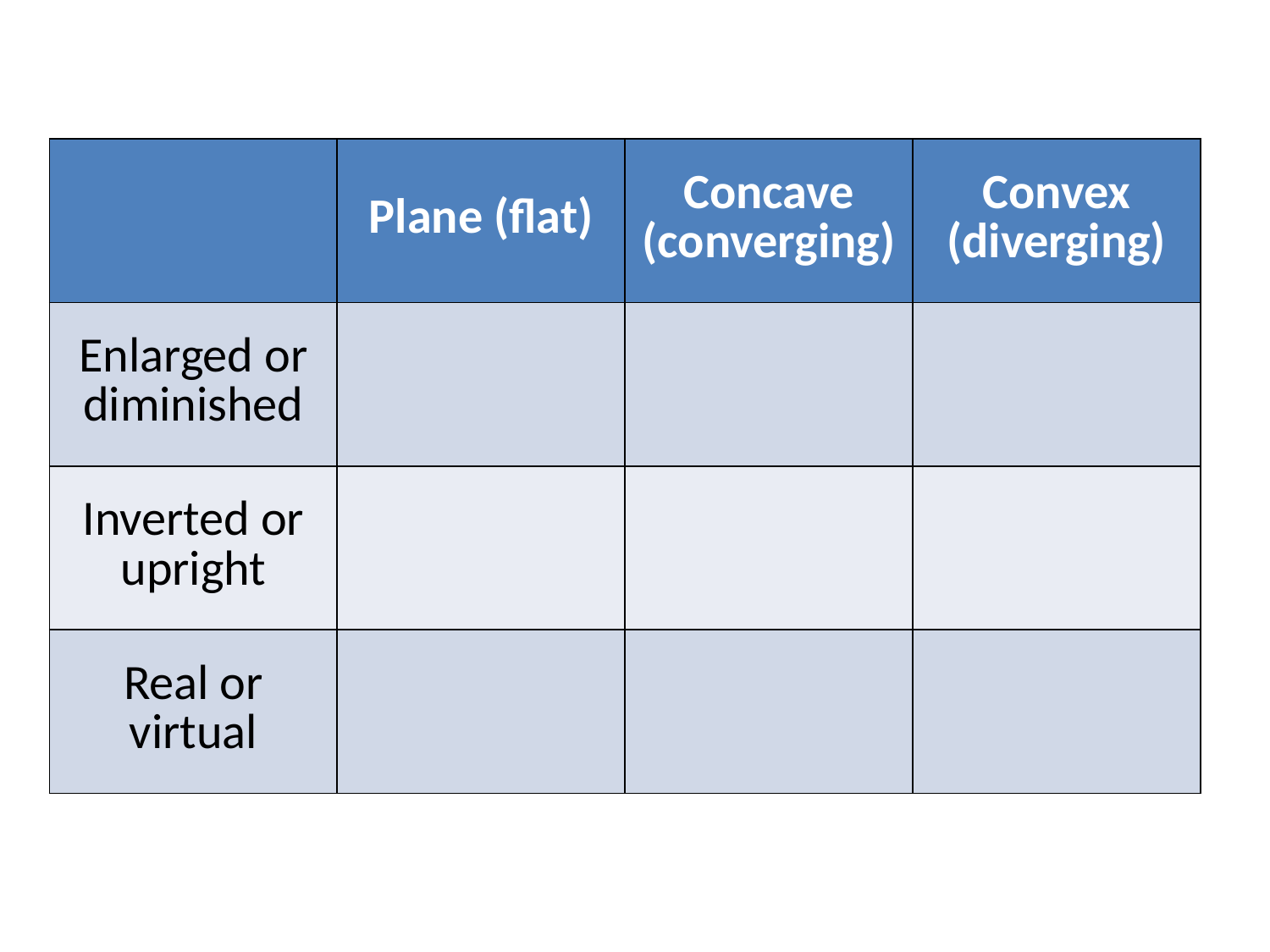

|  | Plane (flat) | Concave (converging) | Convex (diverging) |
| --- | --- | --- | --- |
| Enlarged or diminished |  |  |  |
| Inverted or upright |  |  |  |
| Real or virtual |  |  |  |